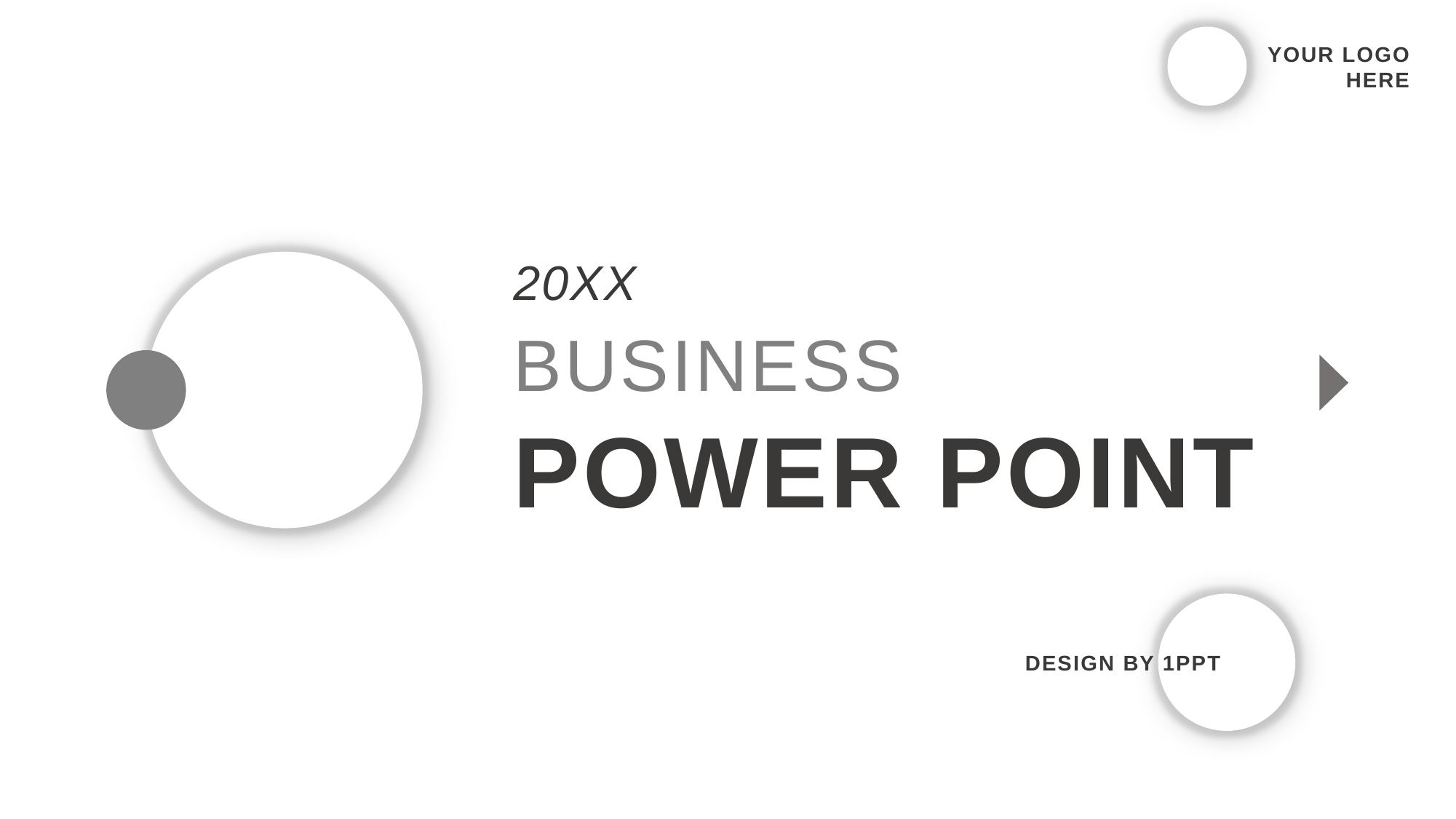

YOUR LOGO
HERE

20XX
BUSINESS

POWER POINT

DESIGN BY 1PPT